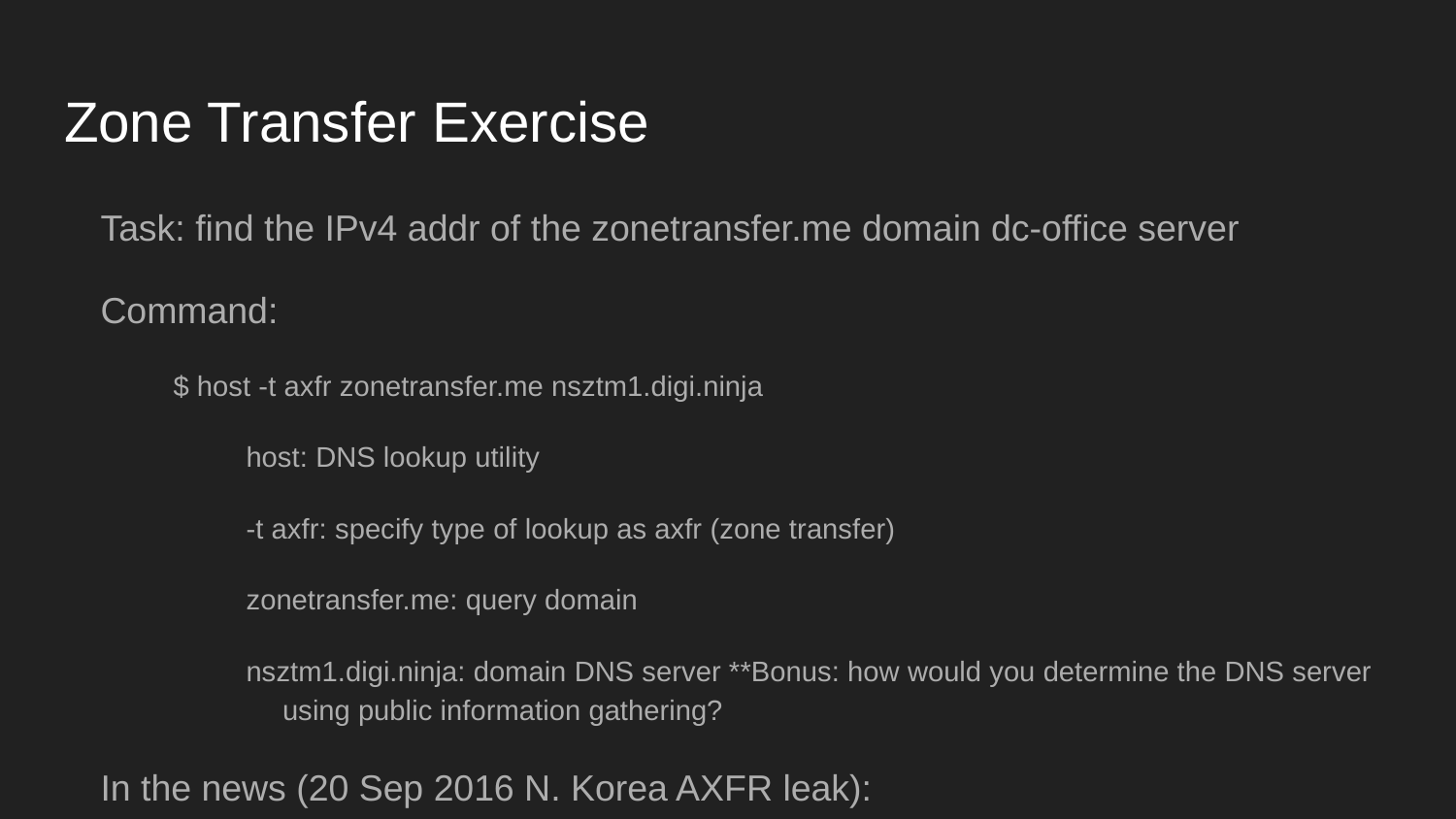

# Zone Transfer Exercise
Task: find the IPv4 addr of the zonetransfer.me domain dc-office server
Command:
$ host -t axfr zonetransfer.me nsztm1.digi.ninja
host: DNS lookup utility
-t axfr: specify type of lookup as axfr (zone transfer)
zonetransfer.me: query domain
nsztm1.digi.ninja: domain DNS server **Bonus: how would you determine the DNS server using public information gathering?
In the news (20 Sep 2016 N. Korea AXFR leak):
https://github.com/mandatoryprogrammer/NorthKoreaDNSLeak